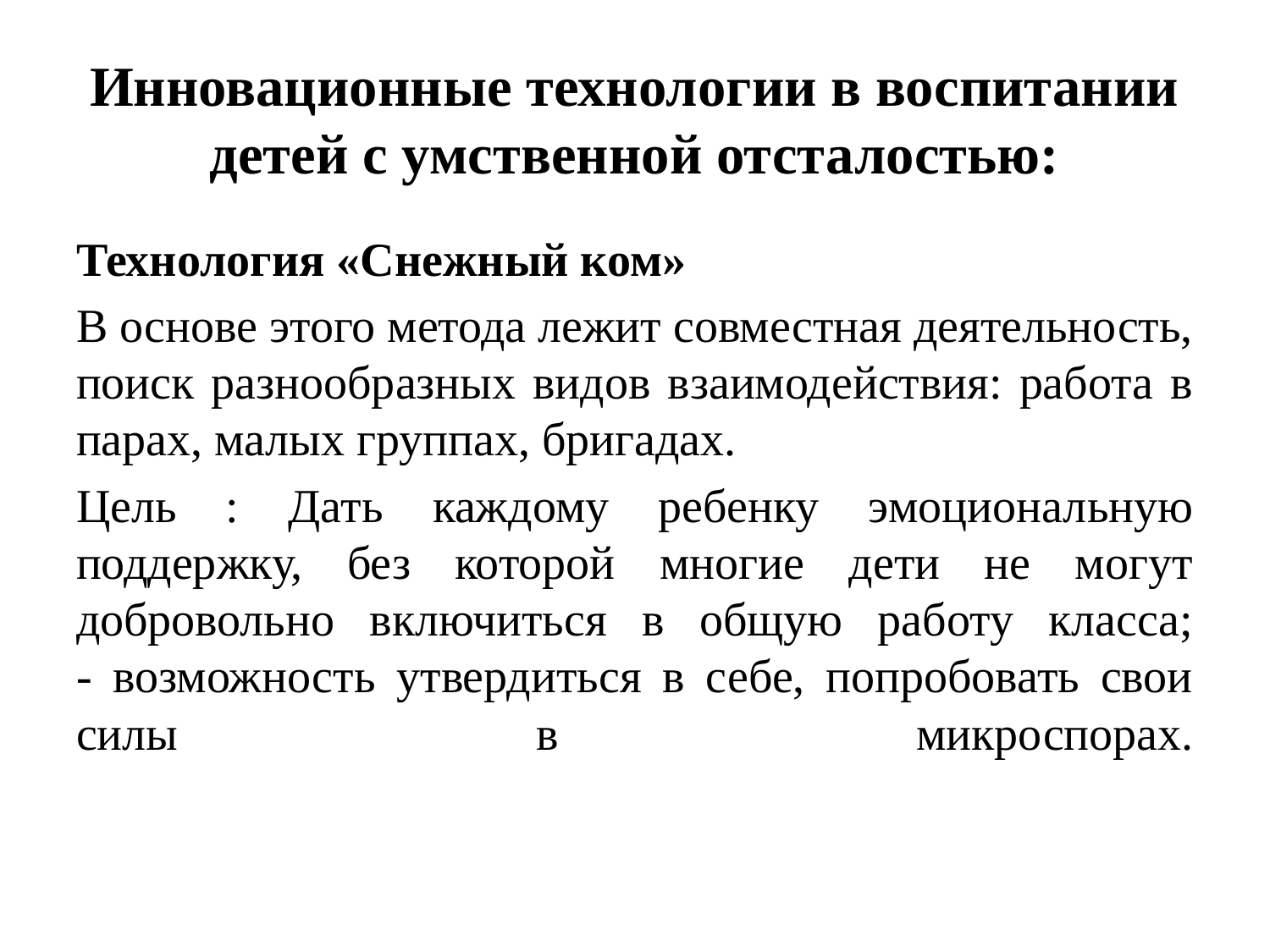

# Инновационные технологии в воспитании детей с умственной отсталостью:
Технология «Снежный ком»
В основе этого метода лежит совместная деятельность, поиск разнообразных видов взаимодействия: работа в парах, малых группах, бригадах.
Цель : Дать каждому ребенку эмоциональную поддержку, без которой многие дети не могут добровольно включиться в общую работу класса;
- возможность утвердиться в себе, попробовать свои силы в микроспорах.